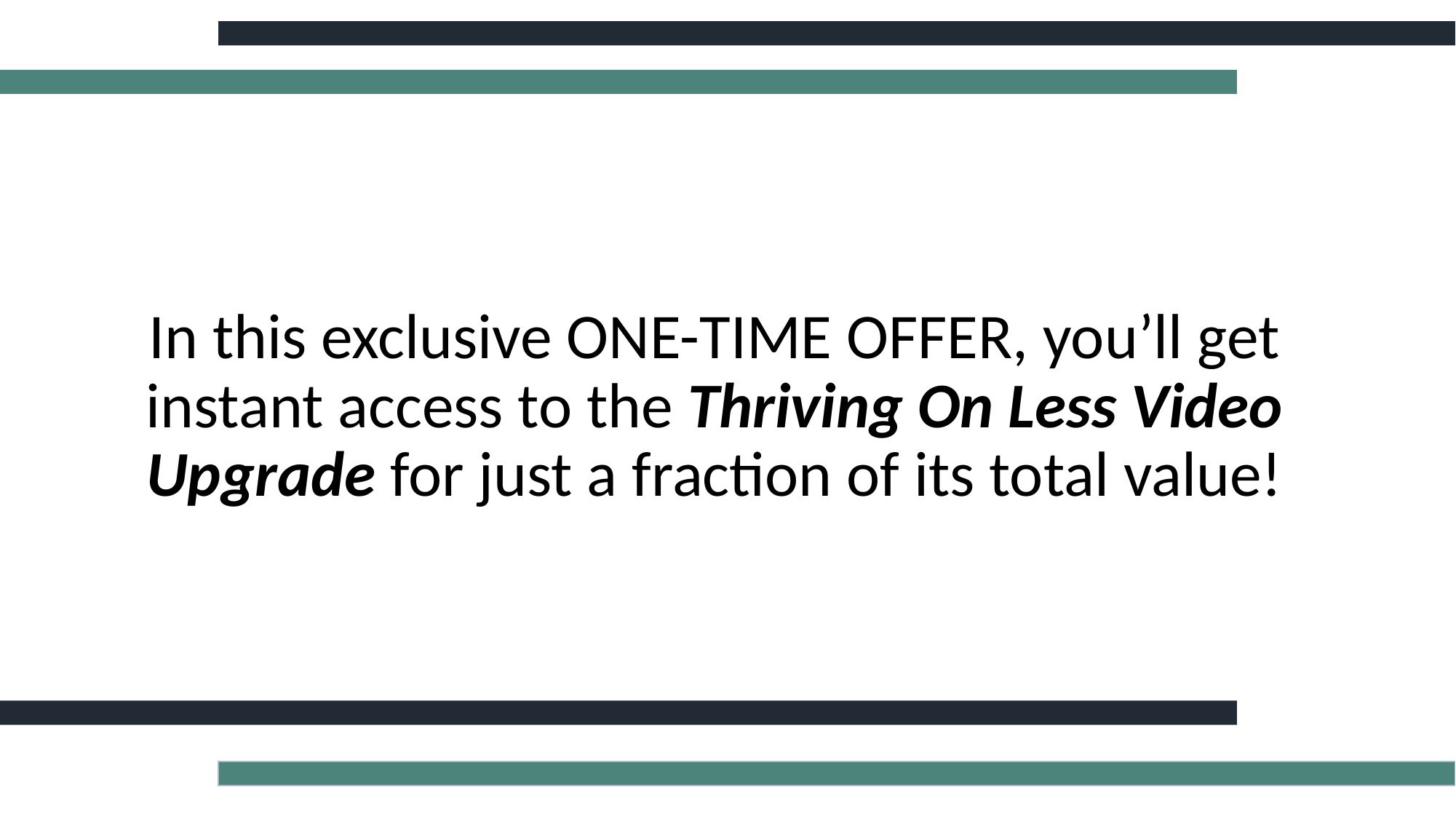

# In this exclusive ONE-TIME OFFER, you’ll get instant access to the Thriving On Less Video Upgrade for just a fraction of its total value!